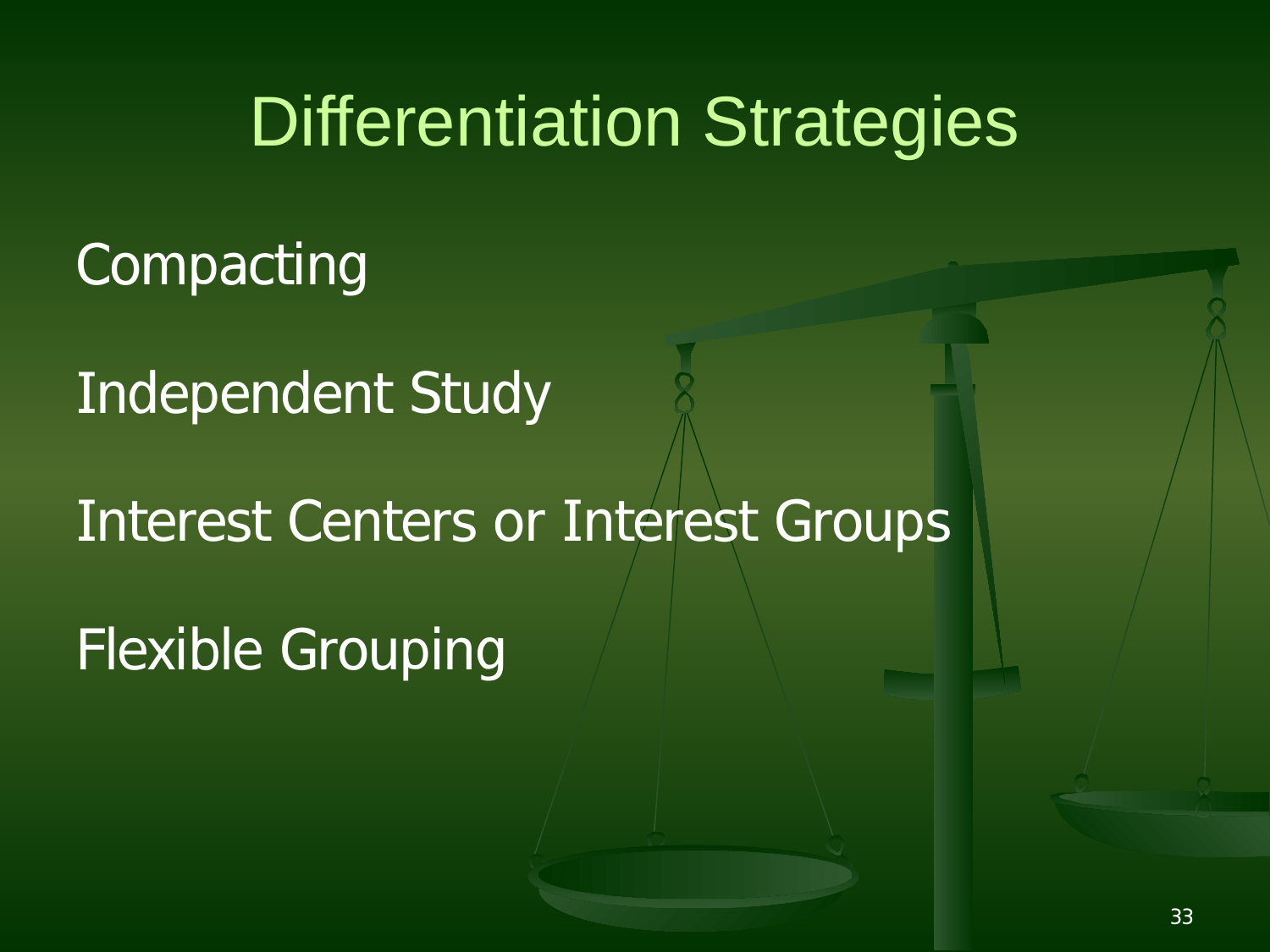

# Differentiation Strategies
Compacting

Independent Study

Interest Centers or Interest Groups

Flexible Grouping
33